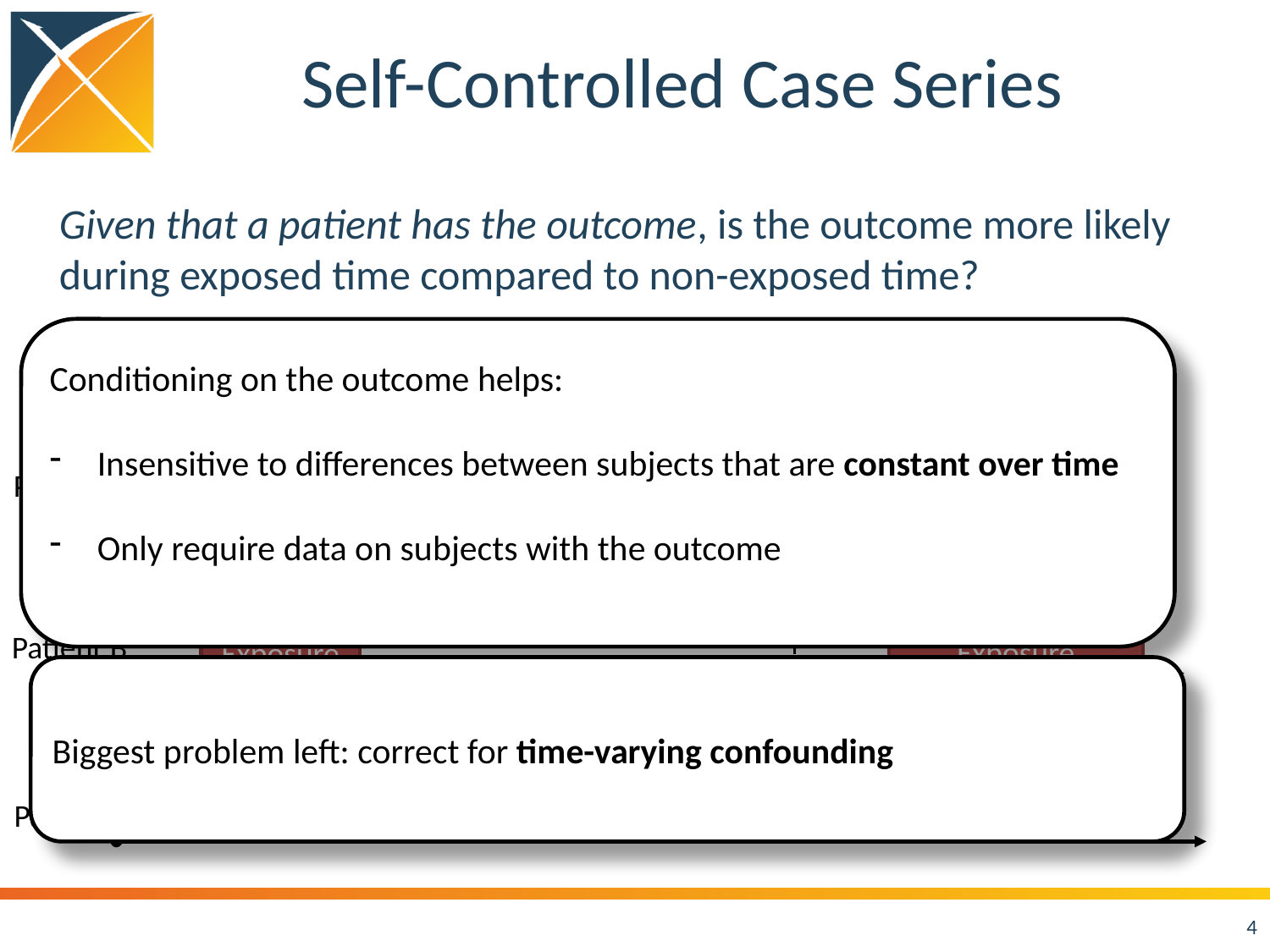

# Self-Controlled Case Series
Given that a patient has the outcome, is the outcome more likely during exposed time compared to non-exposed time?
Conditioning on the outcome helps:

Insensitive to differences between subjects that are constant over time

Only require data on subjects with the outcome

Outcome
Patient A
Exposure
Outcome
Patient B
Exposure
Exposure
Biggest problem left: correct for time-varying confounding
Outcome
Patient C
Exposure
4